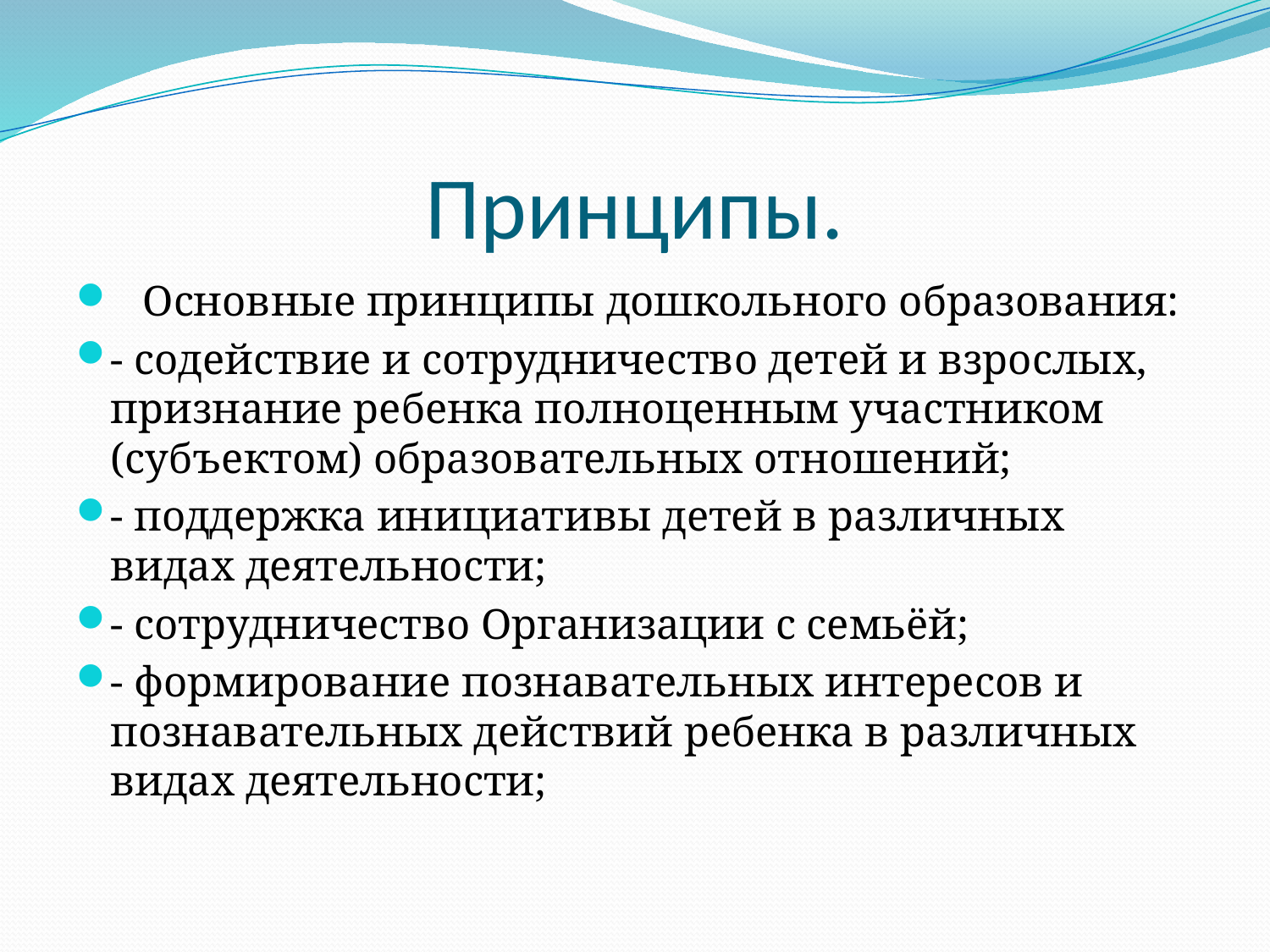

# Принципы.
   Основные принципы дошкольного образования:
- содействие и сотрудничество детей и взрослых, признание ребенка полноценным участником (субъектом) образовательных отношений;
- поддержка инициативы детей в различных видах деятельности;
- сотрудничество Организации с семьёй;
- формирование познавательных интересов и познавательных действий ребенка в различных видах деятельности;